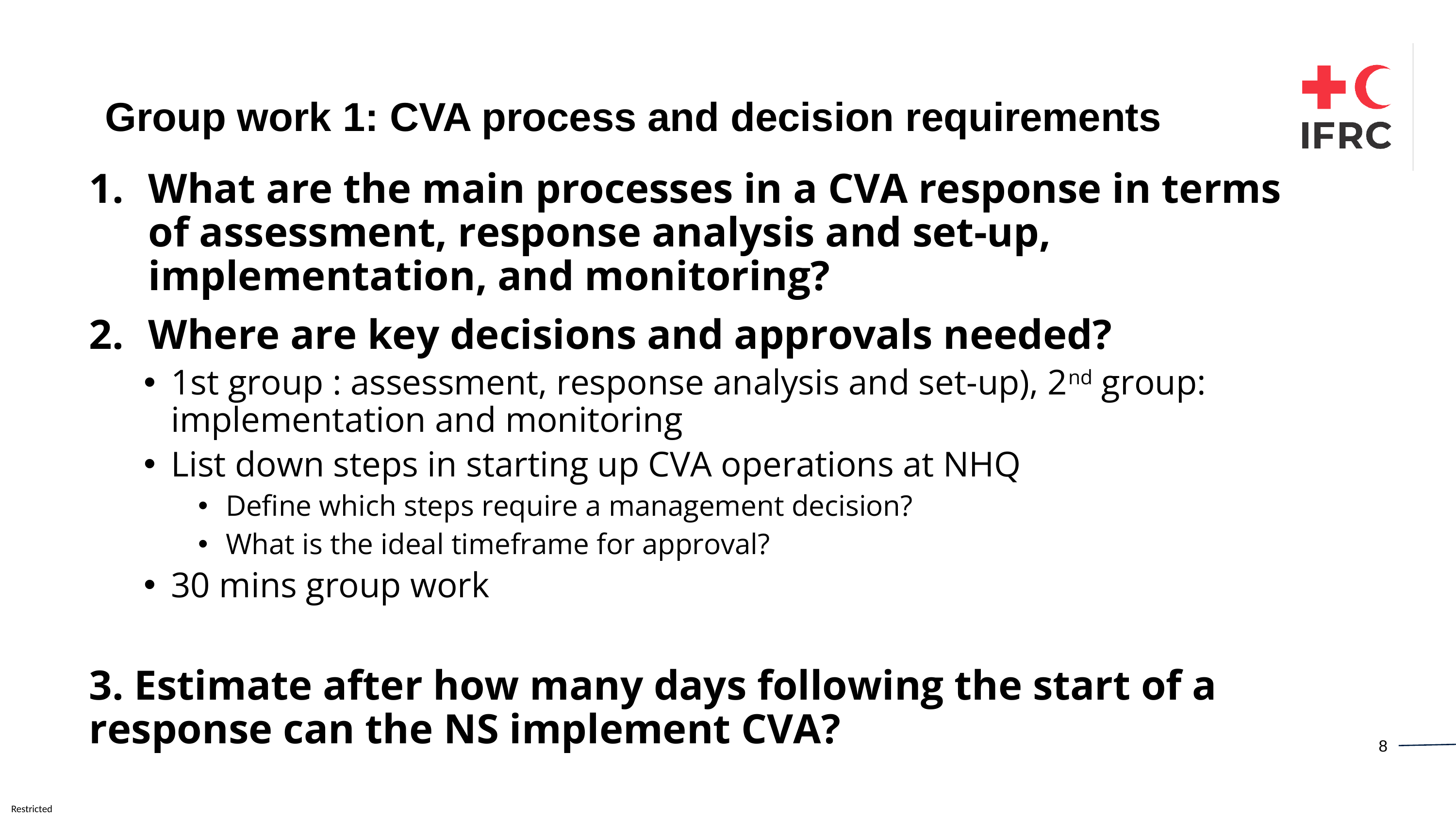

Group work 1: CVA process and decision requirements
What are the main processes in a CVA response in terms of assessment, response analysis and set-up, implementation, and monitoring?
Where are key decisions and approvals needed?
1st group : assessment, response analysis and set-up), 2nd group: implementation and monitoring
List down steps in starting up CVA operations at NHQ
Define which steps require a management decision?
What is the ideal timeframe for approval?
30 mins group work

3. Estimate after how many days following the start of a response can the NS implement CVA?